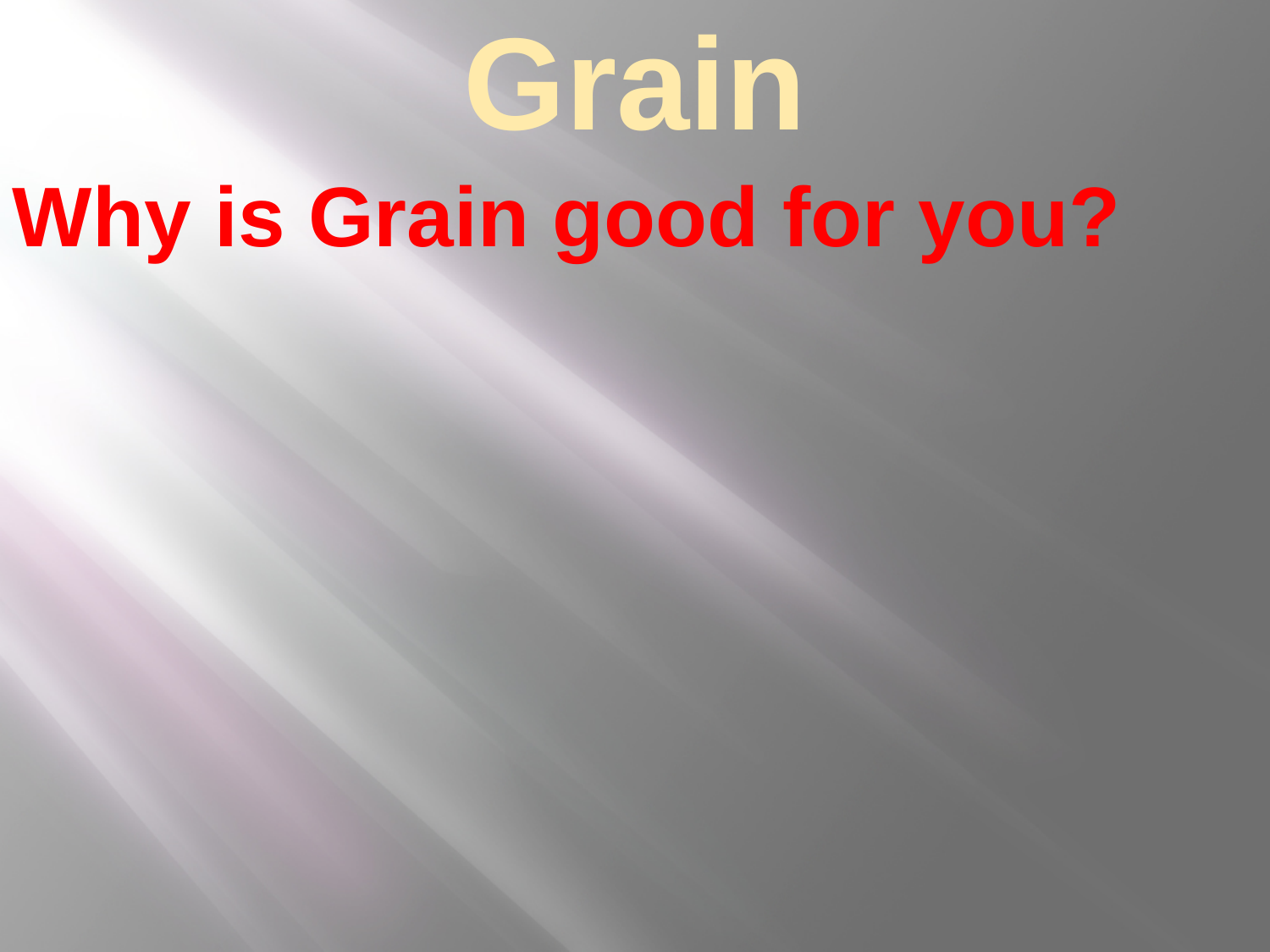

# Grain
Why is Grain good for you?